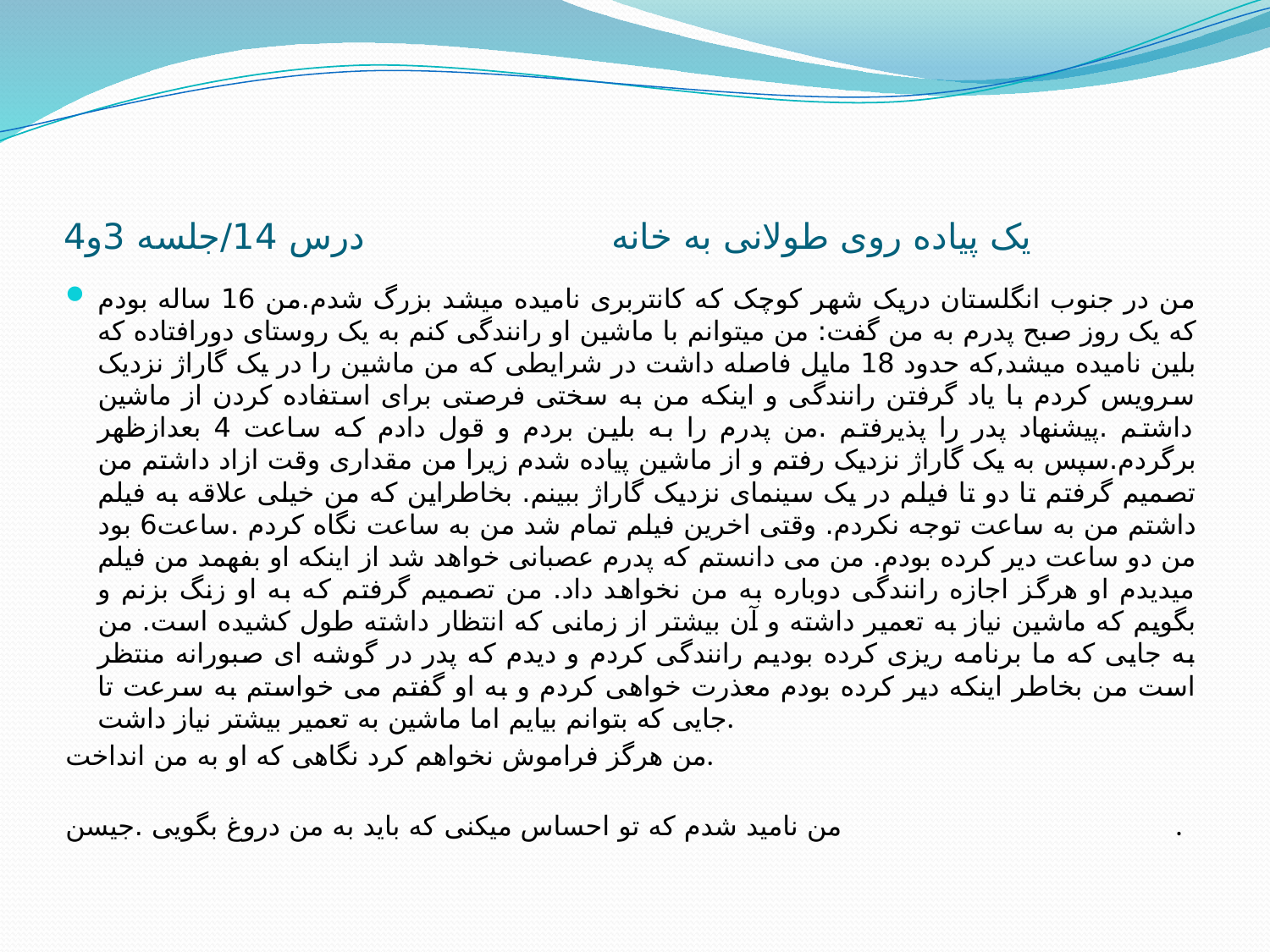

# یک پیاده روی طولانی به خانه                      درس 14/جلسه 3و4
من در جنوب انگلستان دریک شهر کوچک که کانتربری نامیده میشد بزرگ شدم.من 16 ساله بودم که یک روز صبح پدرم به من گفت: من میتوانم با ماشین او رانندگی کنم به یک روستای دورافتاده که بلین نامیده میشد,که حدود 18 مایل فاصله داشت در شرایطی که من ماشین را در یک گاراژ نزدیک سرویس کردم با یاد گرفتن رانندگی و اینکه من به سختی فرصتی برای استفاده کردن از ماشین داشتم .پیشنهاد پدر را پذیرفتم .من پدرم را به بلین بردم و قول دادم که ساعت 4 بعدازظهر برگردم.سپس به یک گاراژ نزدیک رفتم و از ماشین پیاده شدم زیرا من مقداری وقت ازاد داشتم من تصمیم گرفتم تا دو تا فیلم در یک سینمای نزدیک گاراژ ببینم. بخاطراین که من خیلی علاقه به فیلم داشتم من به ساعت توجه نکردم. وقتی اخرین فیلم تمام شد من به ساعت نگاه کردم .ساعت6 بود من دو ساعت دیر کرده بودم. من می دانستم که پدرم عصبانی خواهد شد از اینکه او بفهمد من فیلم میدیدم او هرگز اجازه رانندگی دوباره به من نخواهد داد. من تصمیم گرفتم که به او زنگ بزنم و بگویم که ماشین نیاز به تعمیر داشته و آن بیشتر از زمانی که انتظار داشته طول کشیده است. من به جایی که ما برنامه ریزی کرده بودیم رانندگی کردم و دیدم که پدر در گوشه ای صبورانه منتظر است من بخاطر اینکه دیر کرده بودم معذرت خواهی کردم و به او گفتم می خواستم به سرعت تا جایی که بتوانم بیایم اما ماشین به تعمیر بیشتر نیاز داشت.
من هرگز فراموش نخواهم کرد نگاهی که او به من انداخت.
من نامید شدم که تو احساس میکنی که باید به من دروغ بگویی .جیسن                                       .